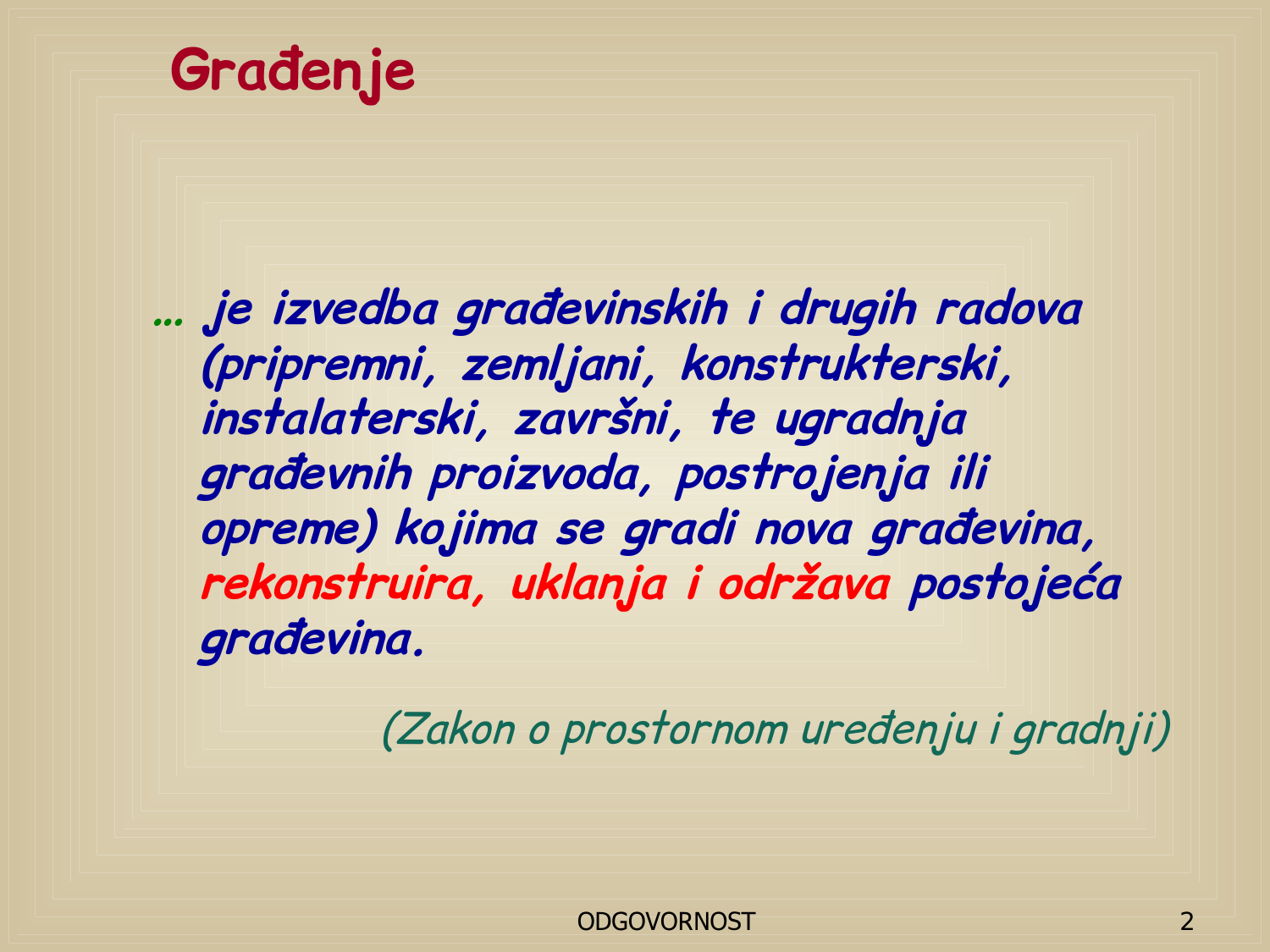

# Građenje
… je izvedba građevinskih i drugih radova (pripremni, zemljani, konstrukterski, instalaterski, završni, te ugradnja građevnih proizvoda, postrojenja ili opreme) kojima se gradi nova građevina, rekonstruira, uklanja i održava postojeća građevina.

(Zakon o prostornom uređenju i gradnji)
ODGOVORNOST
2